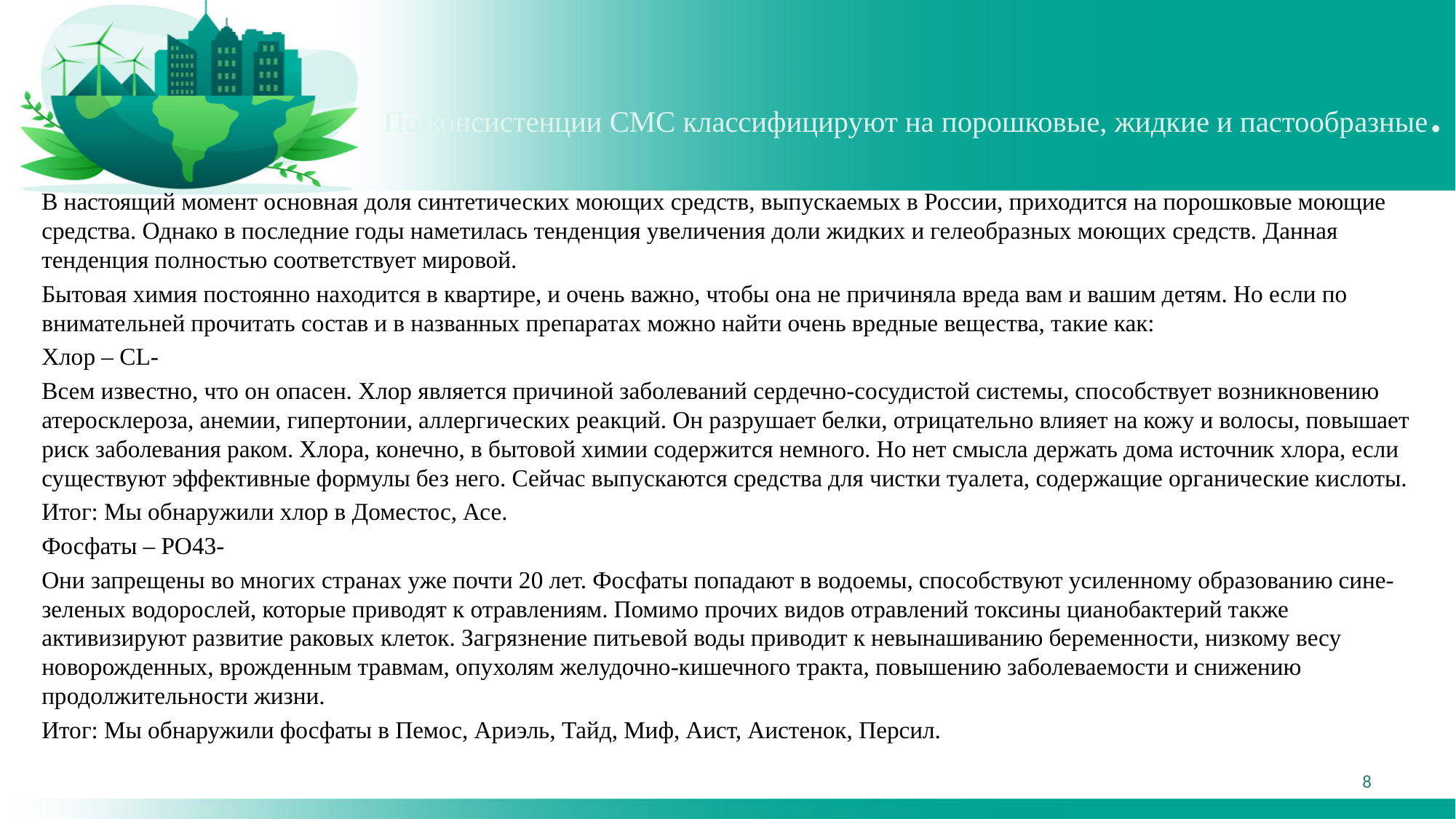

# По консистенции СМС классифицируют на порошковые, жидкие и пастообразные.
В настоящий момент основная доля синтетических моющих средств, выпускаемых в России, приходится на порошковые моющие средства. Однако в последние годы наметилась тенденция увеличения доли жидких и гелеобразных моющих средств. Данная тенденция полностью соответствует мировой.
Бытовая химия постоянно находится в квартире, и очень важно, чтобы она не причиняла вреда вам и вашим детям. Но если по внимательней прочитать состав и в названных препаратах можно найти очень вредные вещества, такие как:
Хлор – СL-
Всем известно, что он опасен. Хлор является причиной заболеваний сердечно-сосудистой системы, способствует возникновению атеросклероза, анемии, гипертонии, аллергических реакций. Он разрушает белки, отрицательно влияет на кожу и волосы, повышает риск заболевания раком. Хлора, конечно, в бытовой химии содержится немного. Но нет смысла держать дома источник хлора, если существуют эффективные формулы без него. Сейчас выпускаются средства для чистки туалета, содержащие органические кислоты.
Итог: Мы обнаружили хлор в Доместос, Асе.
Фосфаты – PO43-
Они запрещены во многих странах уже почти 20 лет. Фосфаты попадают в водоемы, способствуют усиленному образованию сине-зеленых водорослей, которые приводят к отравлениям. Помимо прочих видов отравлений токсины цианобактерий также активизируют развитие раковых клеток. Загрязнение питьевой воды приводит к невынашиванию беременности, низкому весу новорожденных, врожденным травмам, опухолям желудочно-кишечного тракта, повышению заболеваемости и снижению продолжительности жизни.
Итог: Мы обнаружили фосфаты в Пемос, Ариэль, Тайд, Миф, Аист, Аистенок, Персил.

8